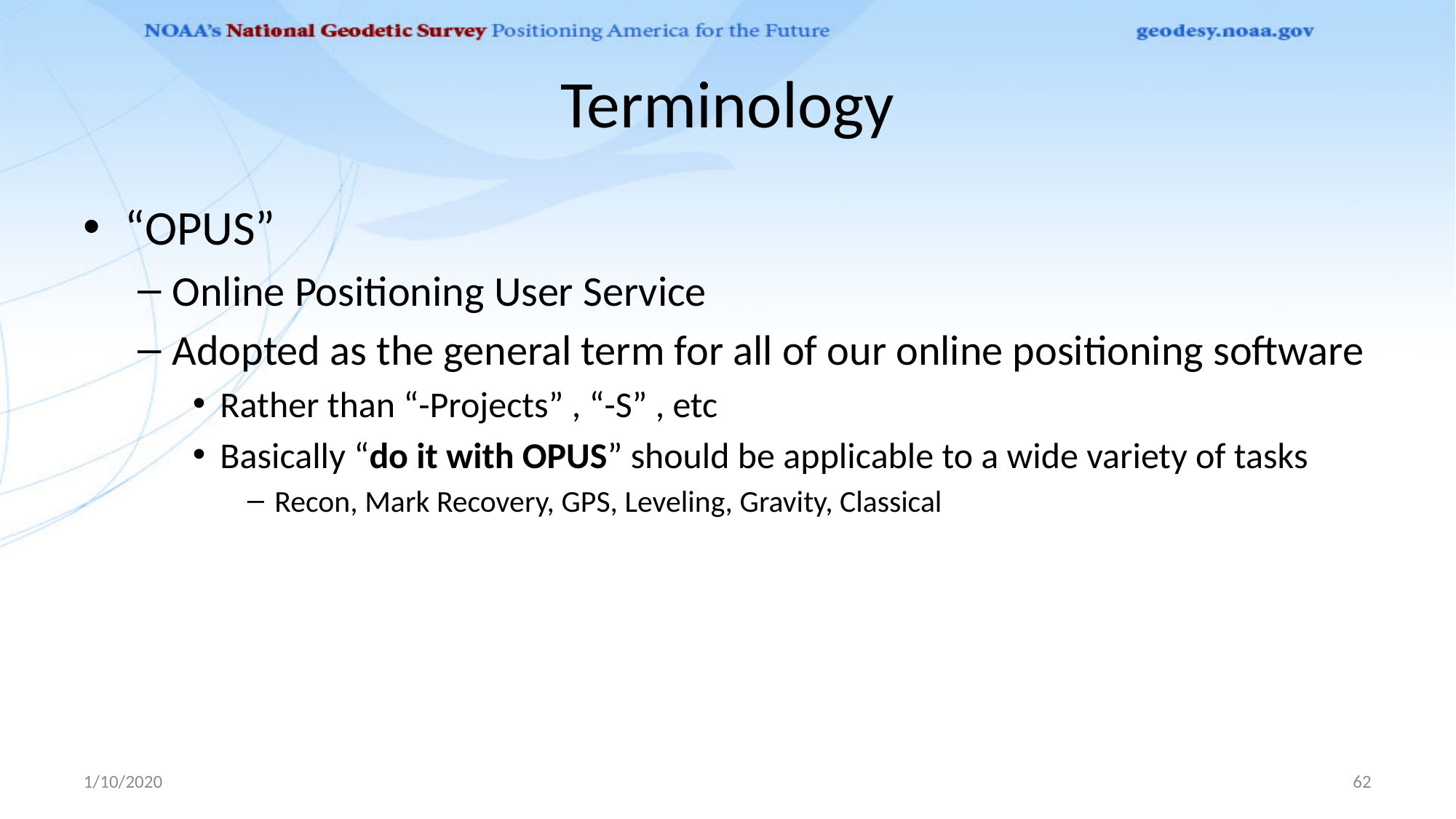

# Terminology
“OPUS”
Online Positioning User Service
Adopted as the general term for all of our online positioning software
Rather than “-Projects” , “-S” , etc
Basically “do it with OPUS” should be applicable to a wide variety of tasks
Recon, Mark Recovery, GPS, Leveling, Gravity, Classical
1/10/2020
62